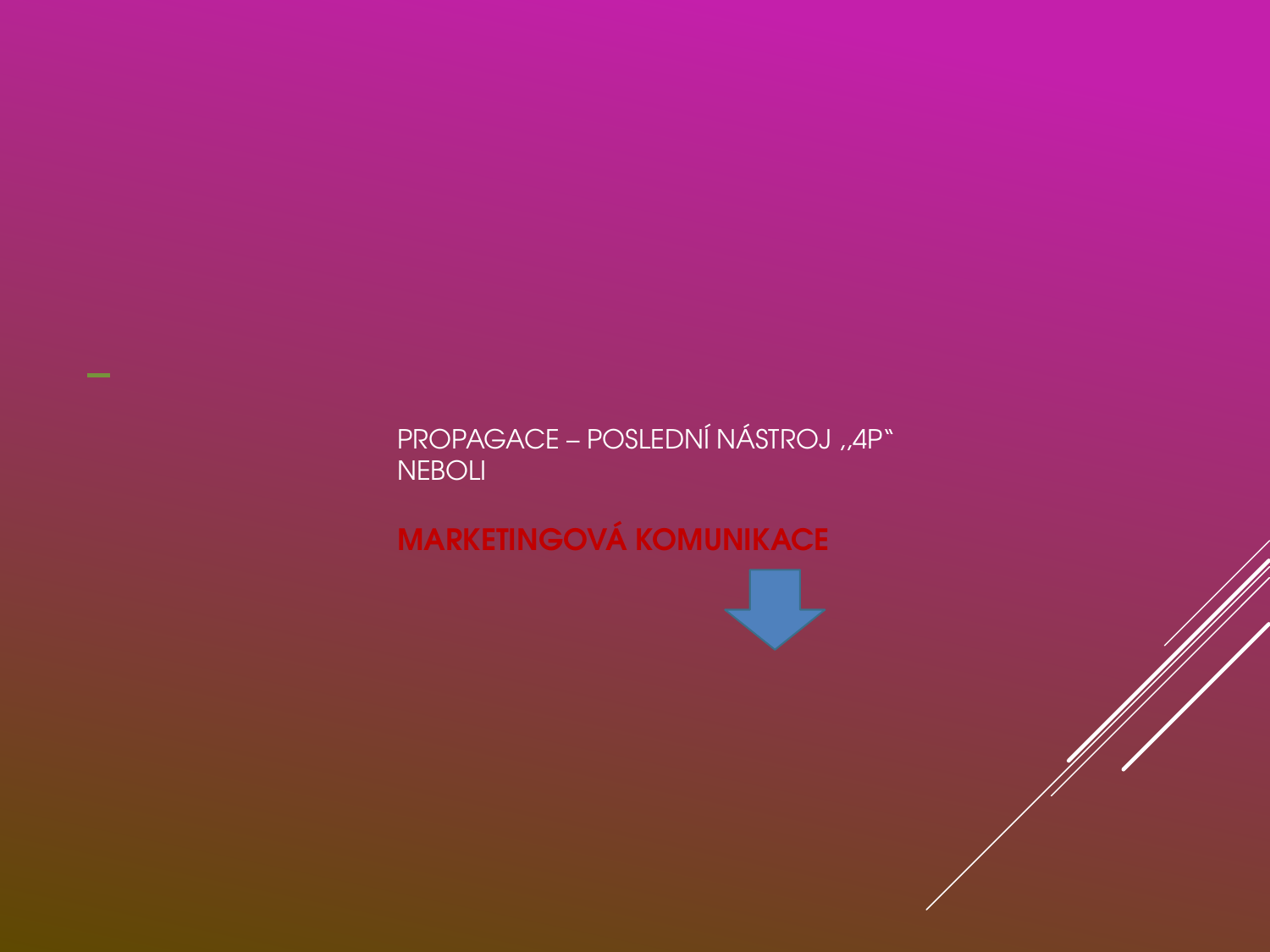

# Propagace – poslední nástroj ,,4P“ neboli Marketingová komunikace